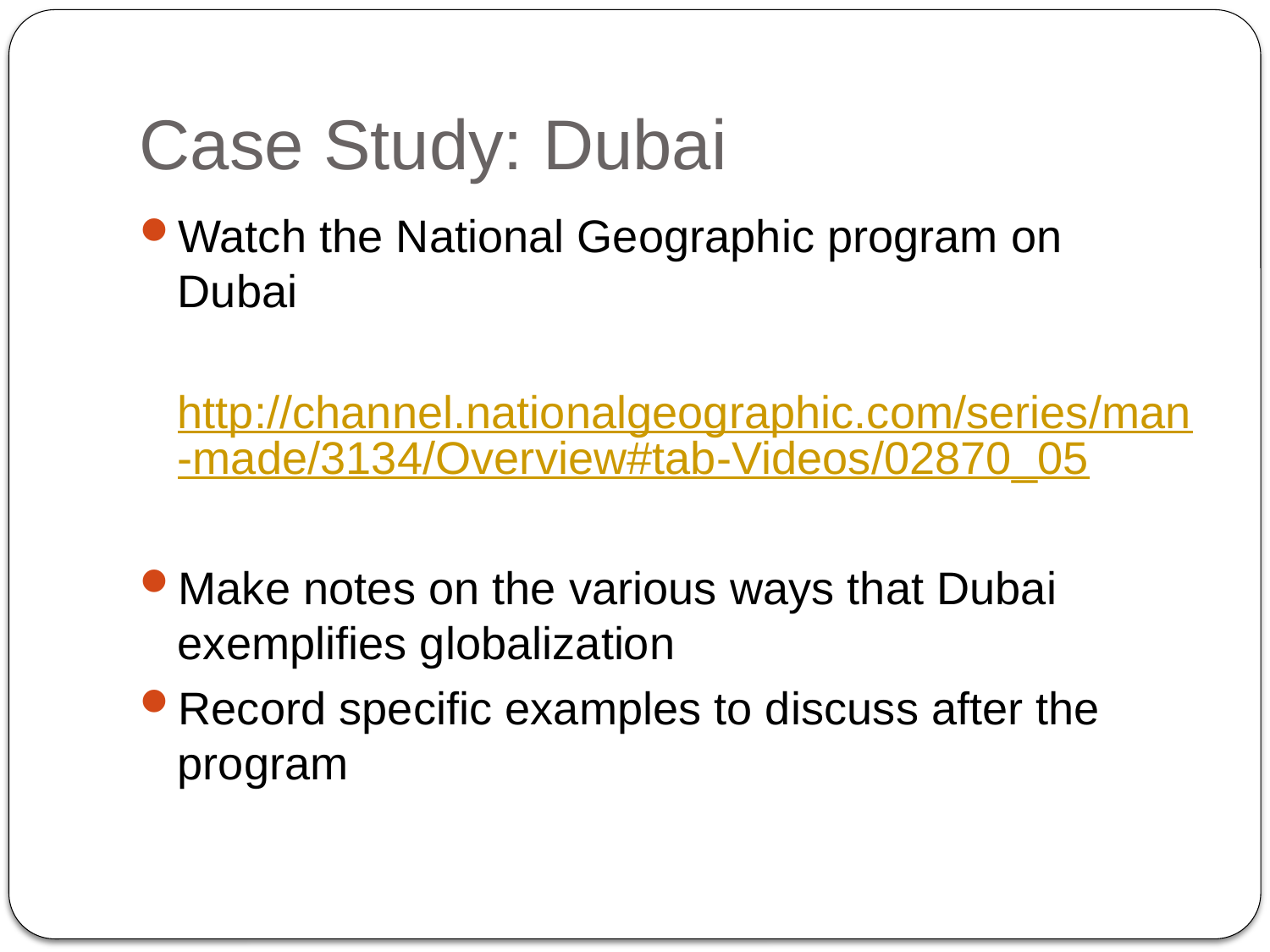

# Case Study: Dubai
Watch the National Geographic program on Dubai
	http://channel.nationalgeographic.com/series/man-made/3134/Overview#tab-Videos/02870_05

Make notes on the various ways that Dubai exemplifies globalization
Record specific examples to discuss after the program